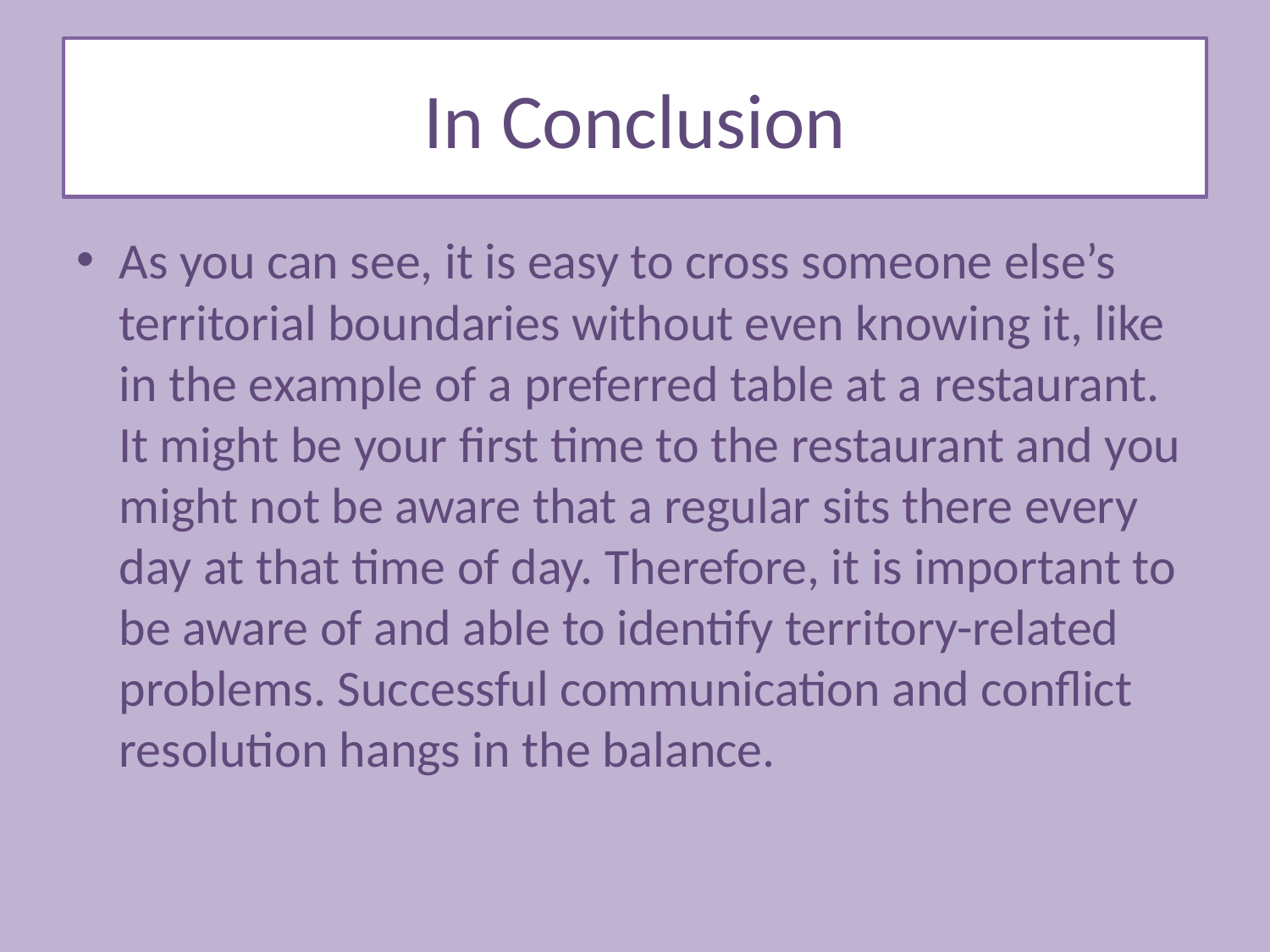

# In Conclusion
As you can see, it is easy to cross someone else’s territorial boundaries without even knowing it, like in the example of a preferred table at a restaurant. It might be your first time to the restaurant and you might not be aware that a regular sits there every day at that time of day. Therefore, it is important to be aware of and able to identify territory-related problems. Successful communication and conflict resolution hangs in the balance.